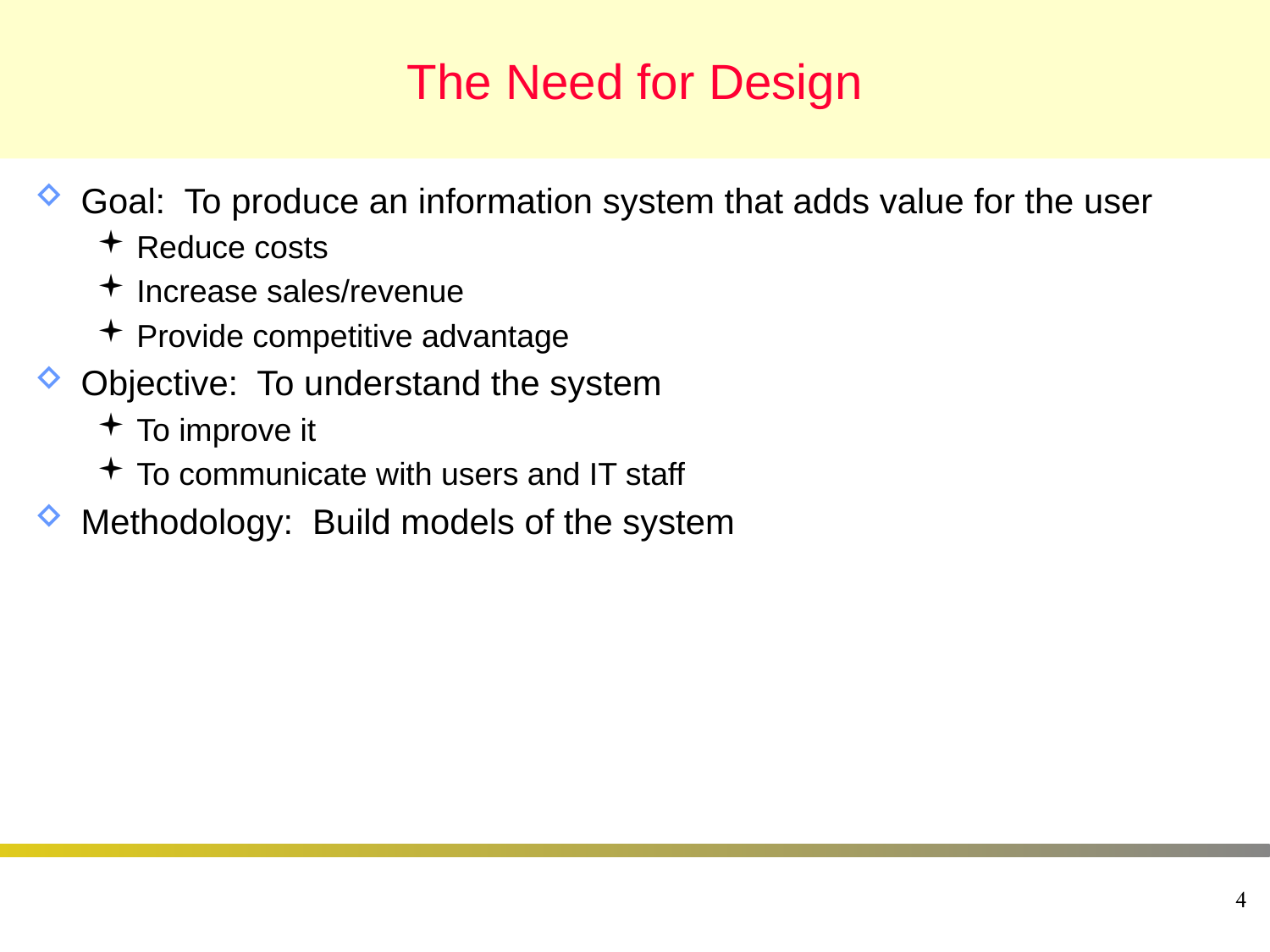

# The Need for Design
Goal:  To produce an information system that adds value for the user
Reduce costs
Increase sales/revenue
Provide competitive advantage
Objective:  To understand the system
To improve it
To communicate with users and IT staff
Methodology:  Build models of the system
4